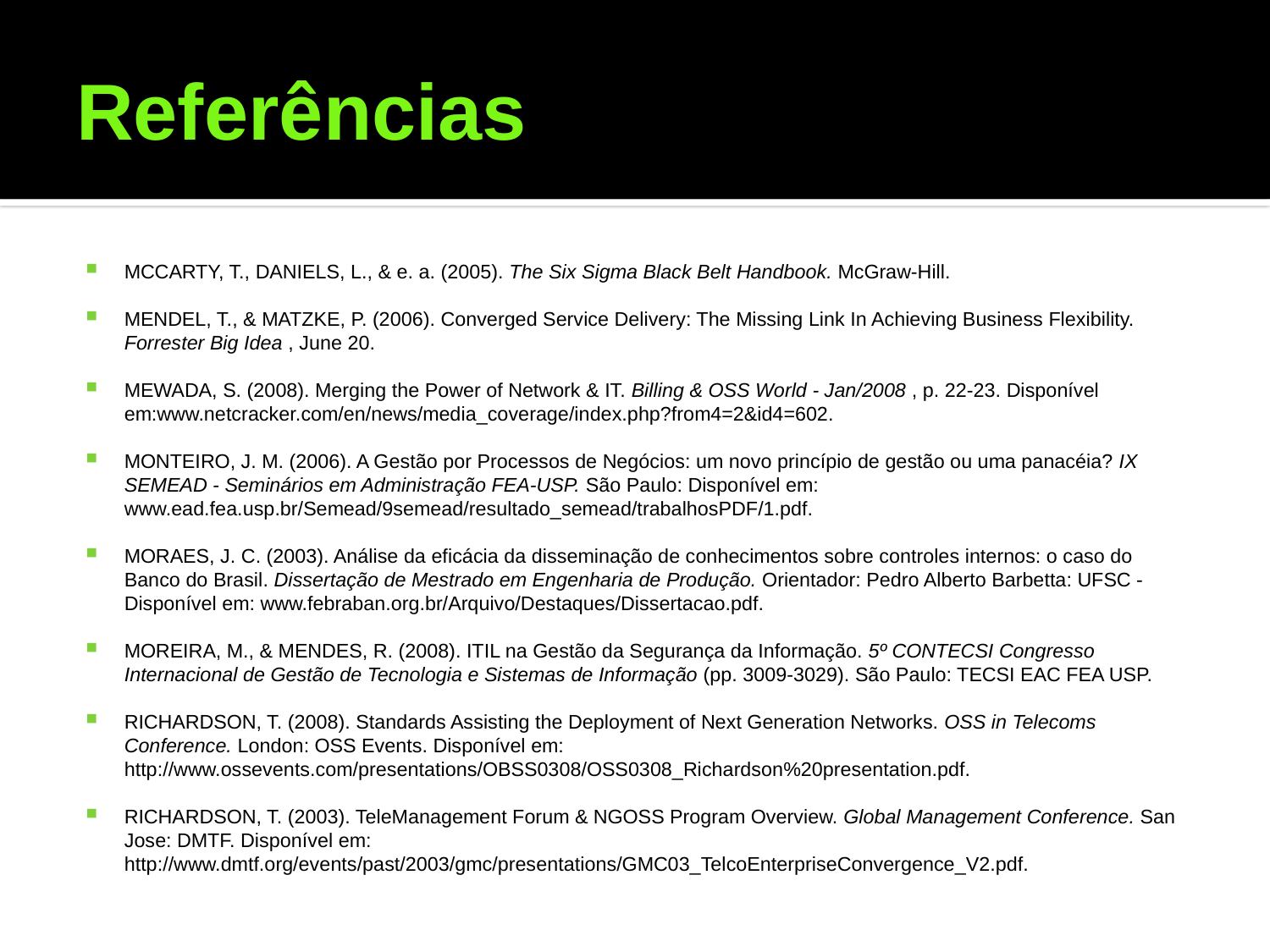

# Referências
MCCARTY, T., DANIELS, L., & e. a. (2005). The Six Sigma Black Belt Handbook. McGraw-Hill.

MENDEL, T., & MATZKE, P. (2006). Converged Service Delivery: The Missing Link In Achieving Business Flexibility. Forrester Big Idea , June 20.

MEWADA, S. (2008). Merging the Power of Network & IT. Billing & OSS World - Jan/2008 , p. 22-23. Disponível em:www.netcracker.com/en/news/media_coverage/index.php?from4=2&id4=602.

MONTEIRO, J. M. (2006). A Gestão por Processos de Negócios: um novo princípio de gestão ou uma panacéia? IX SEMEAD - Seminários em Administração FEA-USP. São Paulo: Disponível em: www.ead.fea.usp.br/Semead/9semead/resultado_semead/trabalhosPDF/1.pdf.

MORAES, J. C. (2003). Análise da eficácia da disseminação de conhecimentos sobre controles internos: o caso do Banco do Brasil. Dissertação de Mestrado em Engenharia de Produção. Orientador: Pedro Alberto Barbetta: UFSC - Disponível em: www.febraban.org.br/Arquivo/Destaques/Dissertacao.pdf.

MOREIRA, M., & MENDES, R. (2008). ITIL na Gestão da Segurança da Informação. 5º CONTECSI Congresso Internacional de Gestão de Tecnologia e Sistemas de Informação (pp. 3009-3029). São Paulo: TECSI EAC FEA USP.

RICHARDSON, T. (2008). Standards Assisting the Deployment of Next Generation Networks. OSS in Telecoms Conference. London: OSS Events. Disponível em: http://www.ossevents.com/presentations/OBSS0308/OSS0308_Richardson%20presentation.pdf.

RICHARDSON, T. (2003). TeleManagement Forum & NGOSS Program Overview. Global Management Conference. San Jose: DMTF. Disponível em: http://www.dmtf.org/events/past/2003/gmc/presentations/GMC03_TelcoEnterpriseConvergence_V2.pdf.